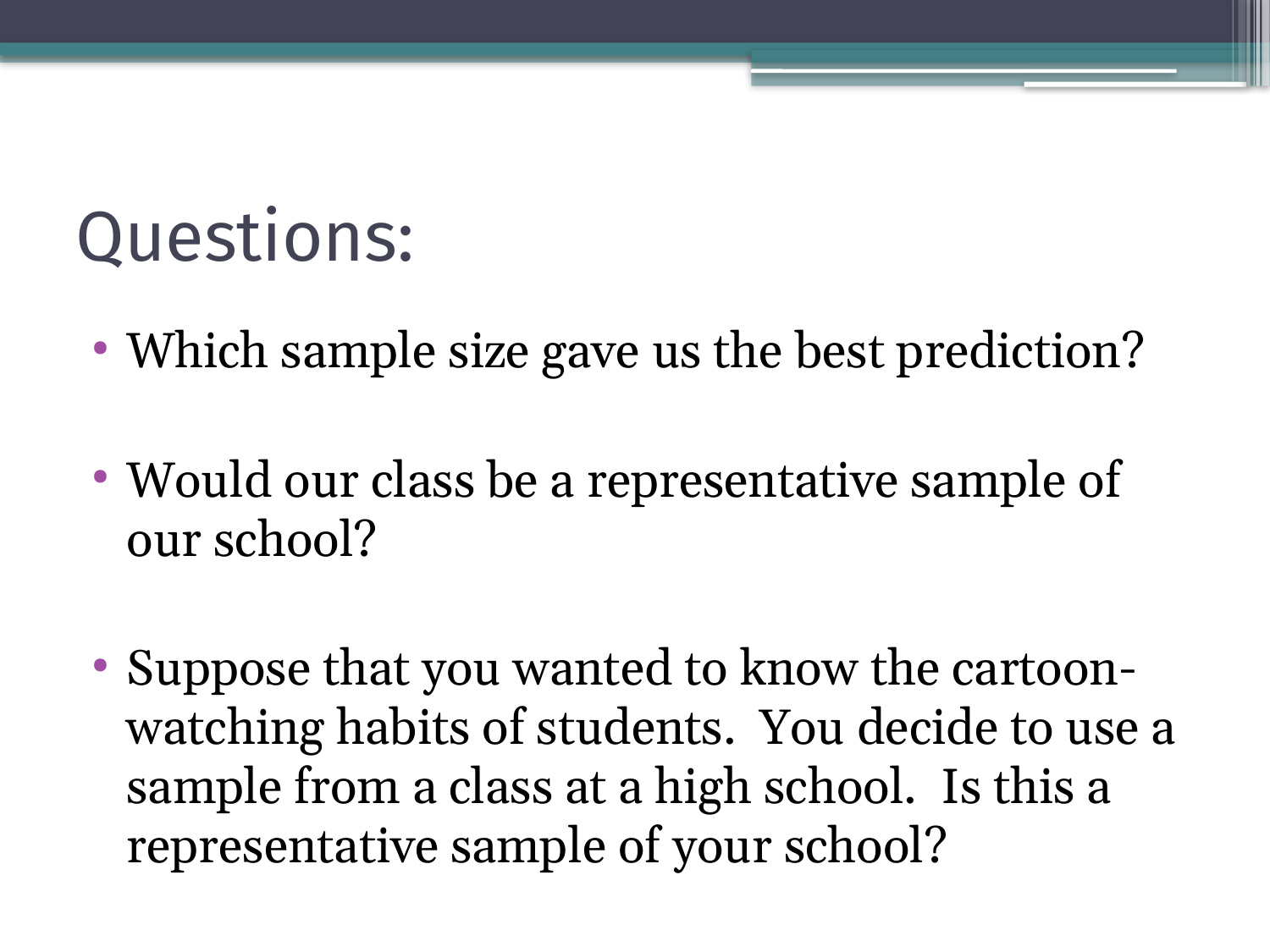

# Questions:
Which sample size gave us the best prediction?

Would our class be a representative sample of our school?

Suppose that you wanted to know the cartoon-watching habits of students.  You decide to use a sample from a class at a high school.  Is this a representative sample of your school?